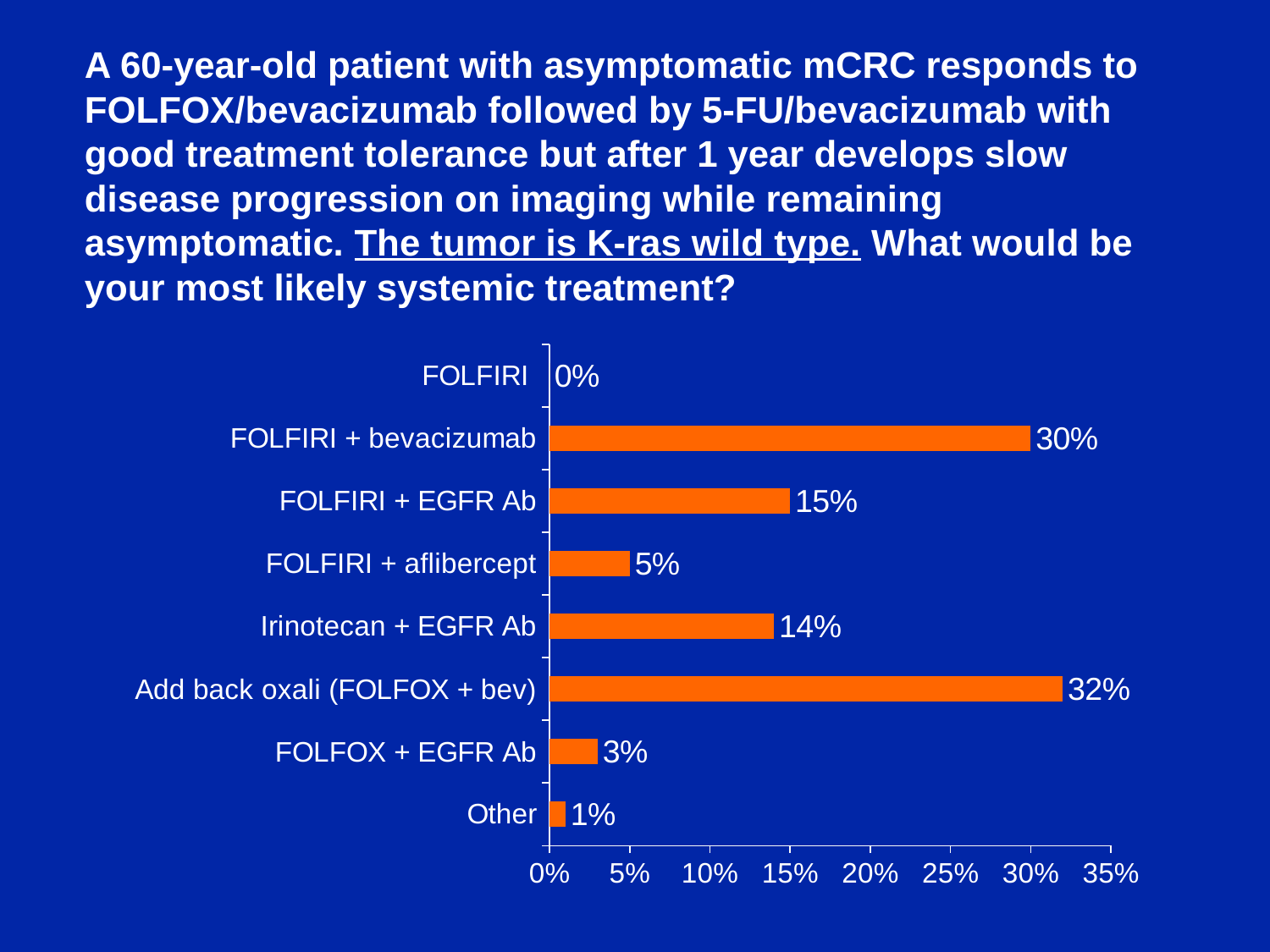

A 60-year-old patient with asymptomatic mCRC responds to FOLFOX/bevacizumab followed by 5-FU/bevacizumab with good treatment tolerance but after 1 year develops slow disease progression on imaging while remaining asymptomatic. The tumor is K-ras wild type. What would be your most likely systemic treatment?

### Chart

| Category | Series 1 |
|---|---|
| Other | 0.01 |
| FOLFOX + EGFR Ab | 0.03 |
| Add back oxali (FOLFOX + bev) | 0.32 |
| Irinotecan + EGFR Ab | 0.14 |
| FOLFIRI + aflibercept | 0.05 |
| FOLFIRI + EGFR Ab | 0.15 |
| FOLFIRI + bevacizumab | 0.3 |
| FOLFIRI  | 0.0 |